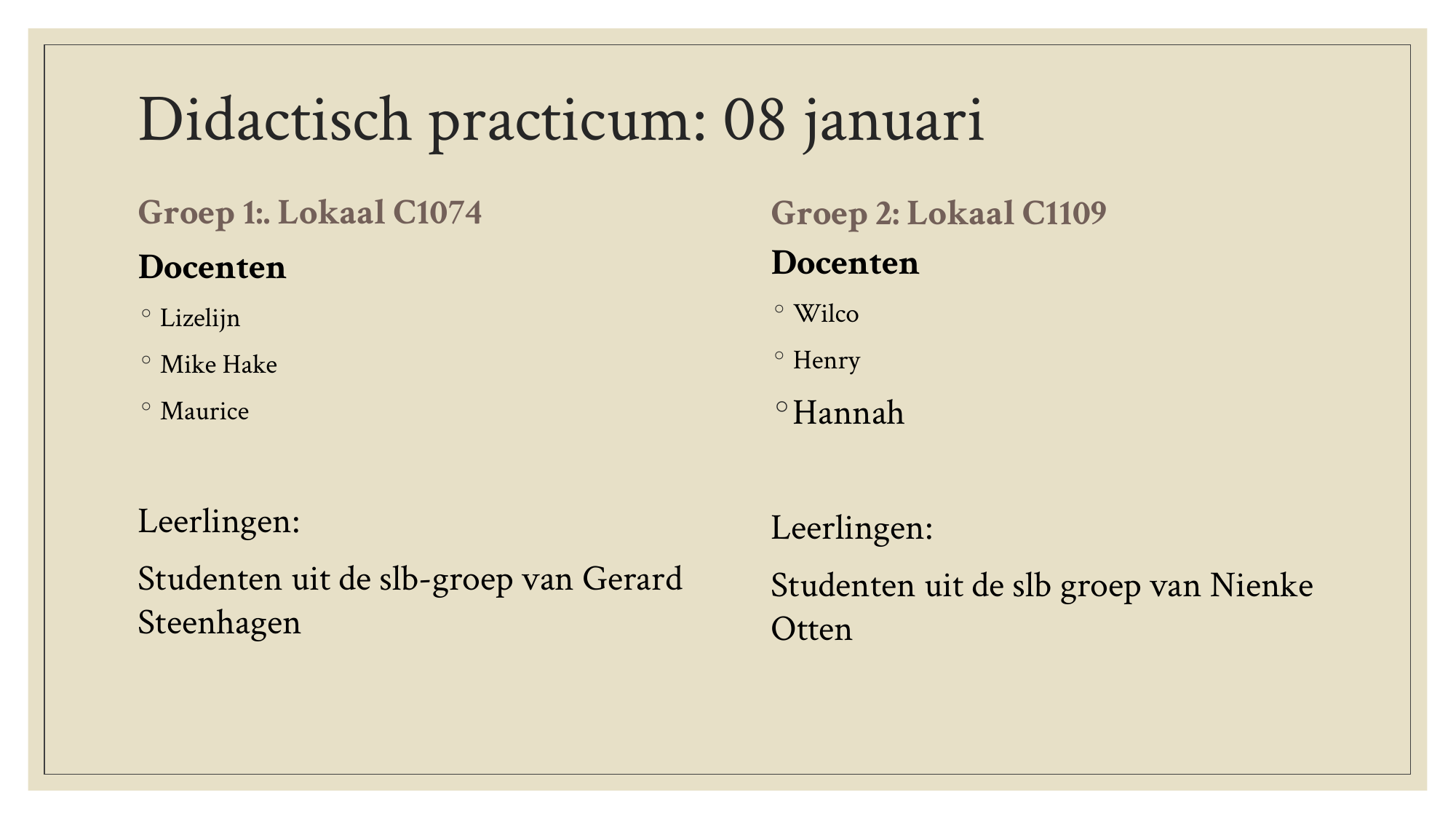

# Didactisch practicum: 08 januari
Groep 1:. Lokaal C1074
Groep 2: Lokaal C1109
Docenten
Wilco
Henry
Hannah

Leerlingen:
Studenten uit de slb groep van Nienke Otten
Docenten
Lizelijn
Mike Hake
Maurice

Leerlingen:
Studenten uit de slb-groep van Gerard Steenhagen